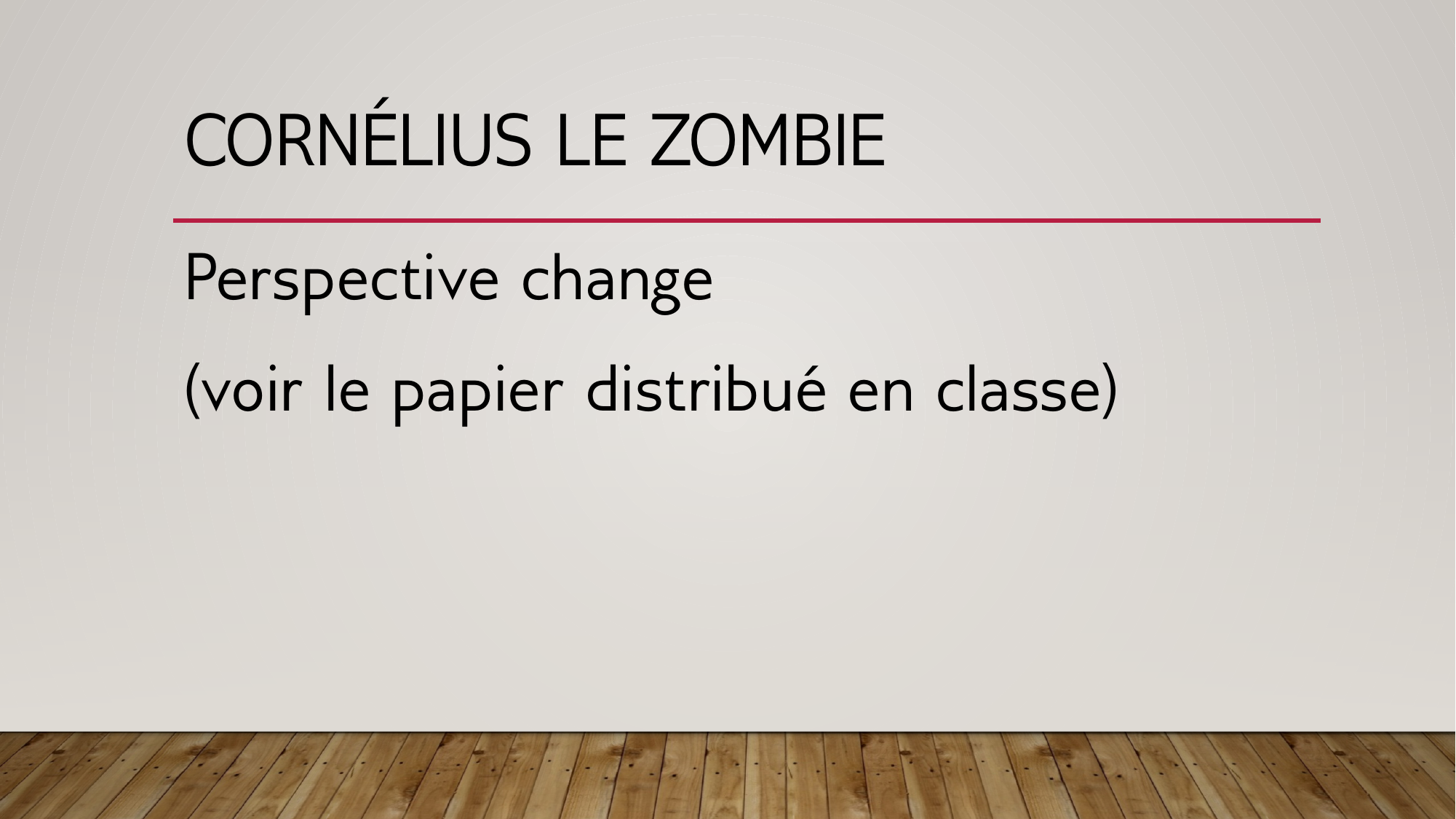

# Cornélius le zombie
Perspective change
(voir le papier distribué en classe)